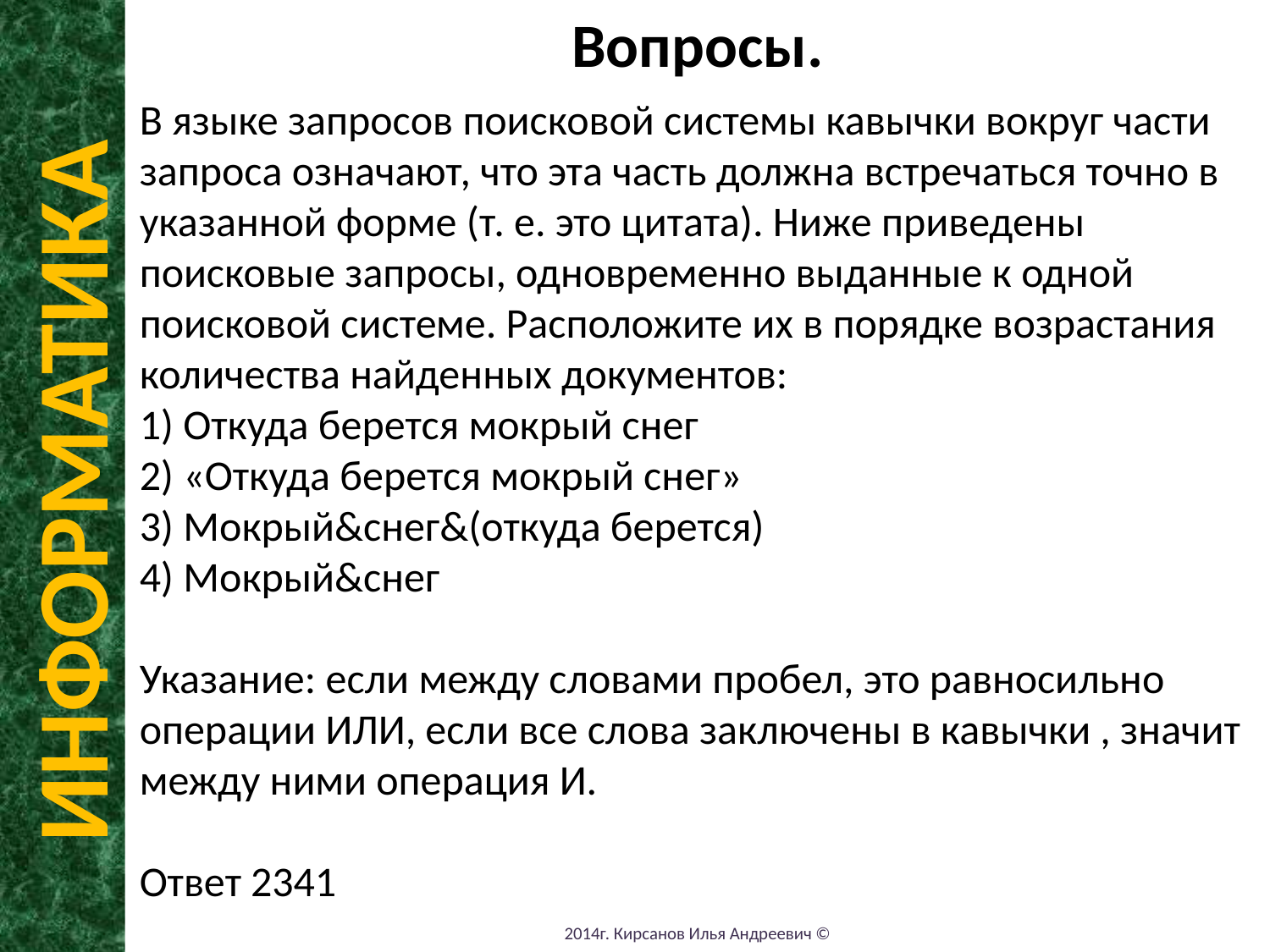

Вопросы.

В языке запросов поисковой системы кавычки вокруг части запроса означают, что эта часть должна встречаться точно в указанной форме (т. е. это цитата). Ниже приведены поисковые запросы, одновременно выданные к одной поисковой системе. Расположите их в порядке возрастания количества найденных документов:
1) Откуда берется мокрый снег
2) «Откуда берется мокрый снег»
3) Мокрый&снег&(откуда берется)
4) Мокрый&снег

Указание: если между словами пробел, это равносильно операции ИЛИ, если все слова заключены в кавычки , значит между ними операция И.

Ответ 2341

ИНФОРМАТИКА
2014г. Кирсанов Илья Андреевич ©